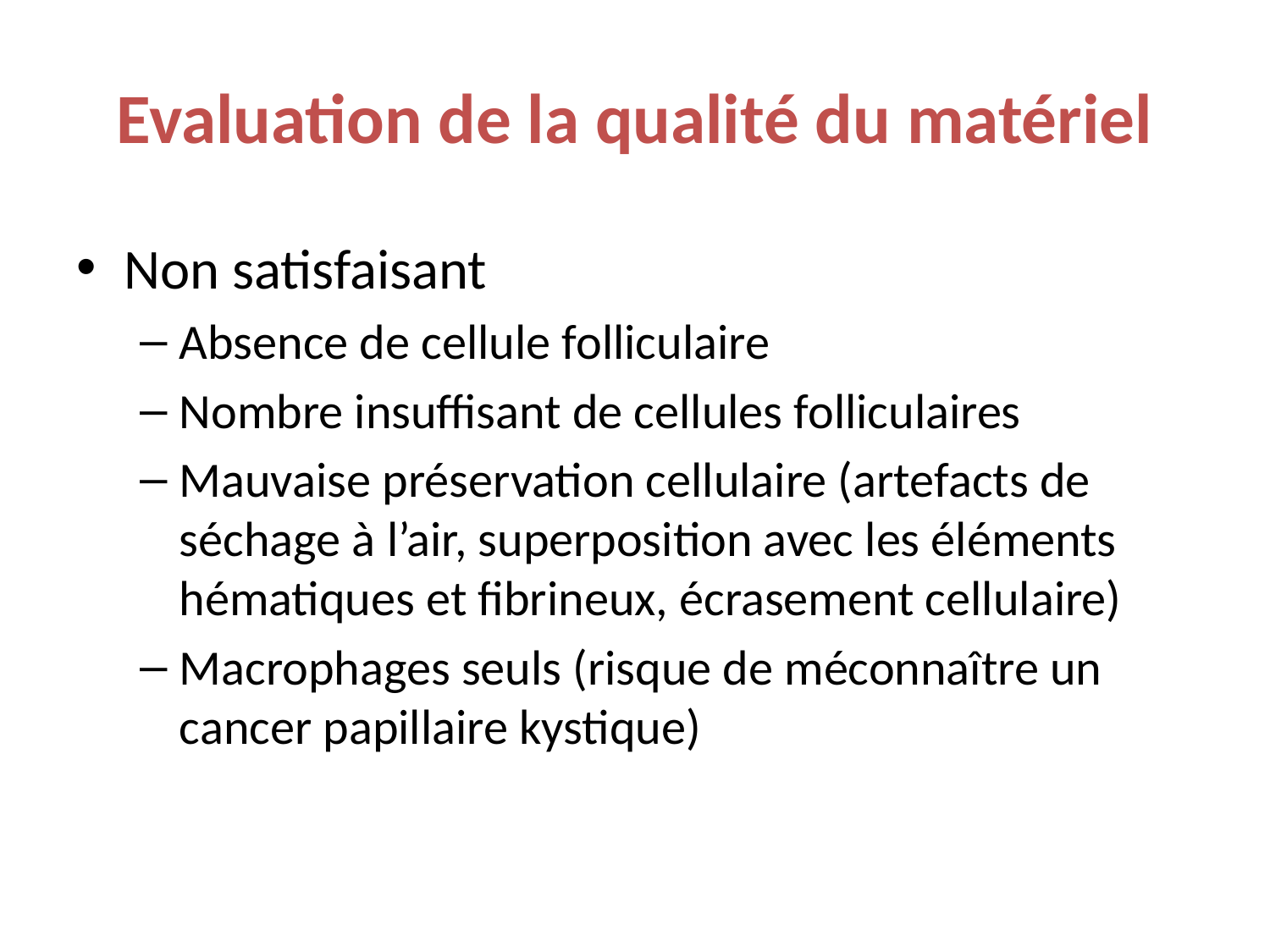

# Evaluation de la qualité du matériel
Non satisfaisant
Absence de cellule folliculaire
Nombre insuffisant de cellules folliculaires
Mauvaise préservation cellulaire (artefacts de séchage à l’air, superposition avec les éléments hématiques et fibrineux, écrasement cellulaire)
Macrophages seuls (risque de méconnaître un cancer papillaire kystique)